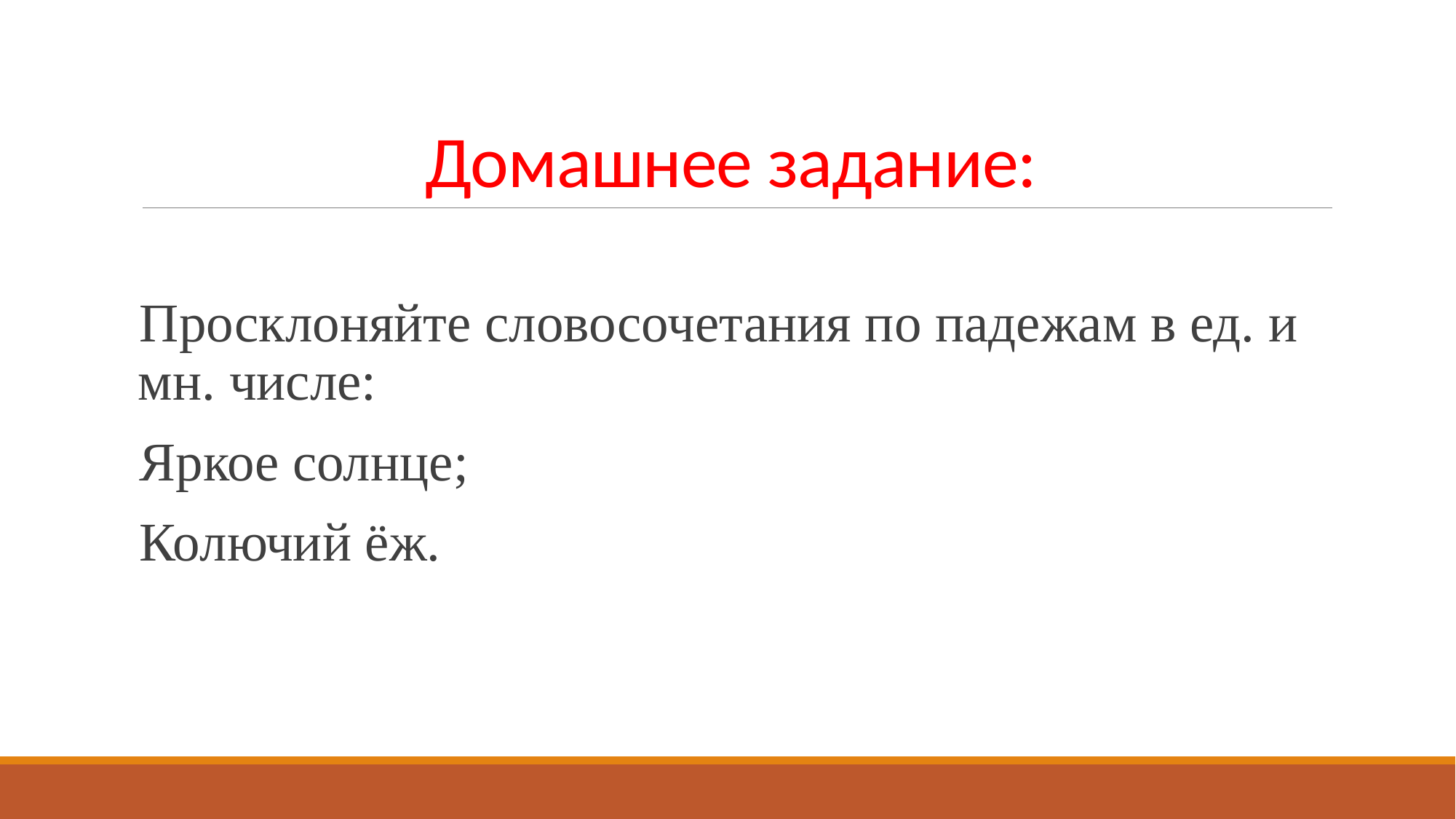

# Домашнее задание:
Просклоняйте словосочетания по падежам в ед. и мн. числе:
Яркое солнце;
Колючий ёж.